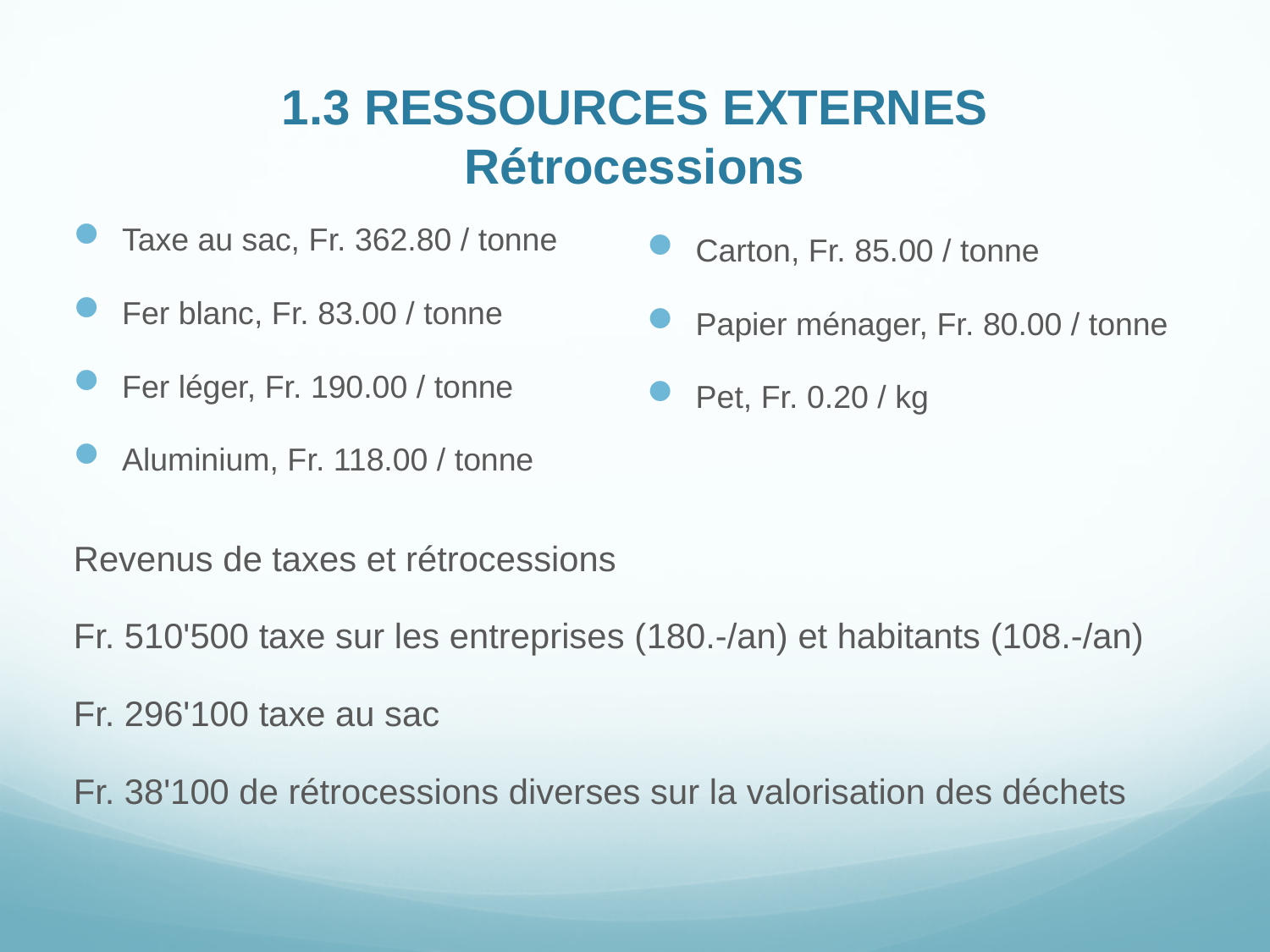

# 1.3 Ressources Externes Rétrocessions
Taxe au sac, Fr. 362.80 / tonne
Fer blanc, Fr. 83.00 / tonne
Fer léger, Fr. 190.00 / tonne
Aluminium, Fr. 118.00 / tonne

Carton, Fr. 85.00 / tonne
Papier ménager, Fr. 80.00 / tonne
Pet, Fr. 0.20 / kg

Revenus de taxes et rétrocessions
Fr. 510'500 taxe sur les entreprises (180.-/an) et habitants (108.-/an)
Fr. 296'100 taxe au sac
Fr. 38'100 de rétrocessions diverses sur la valorisation des déchets